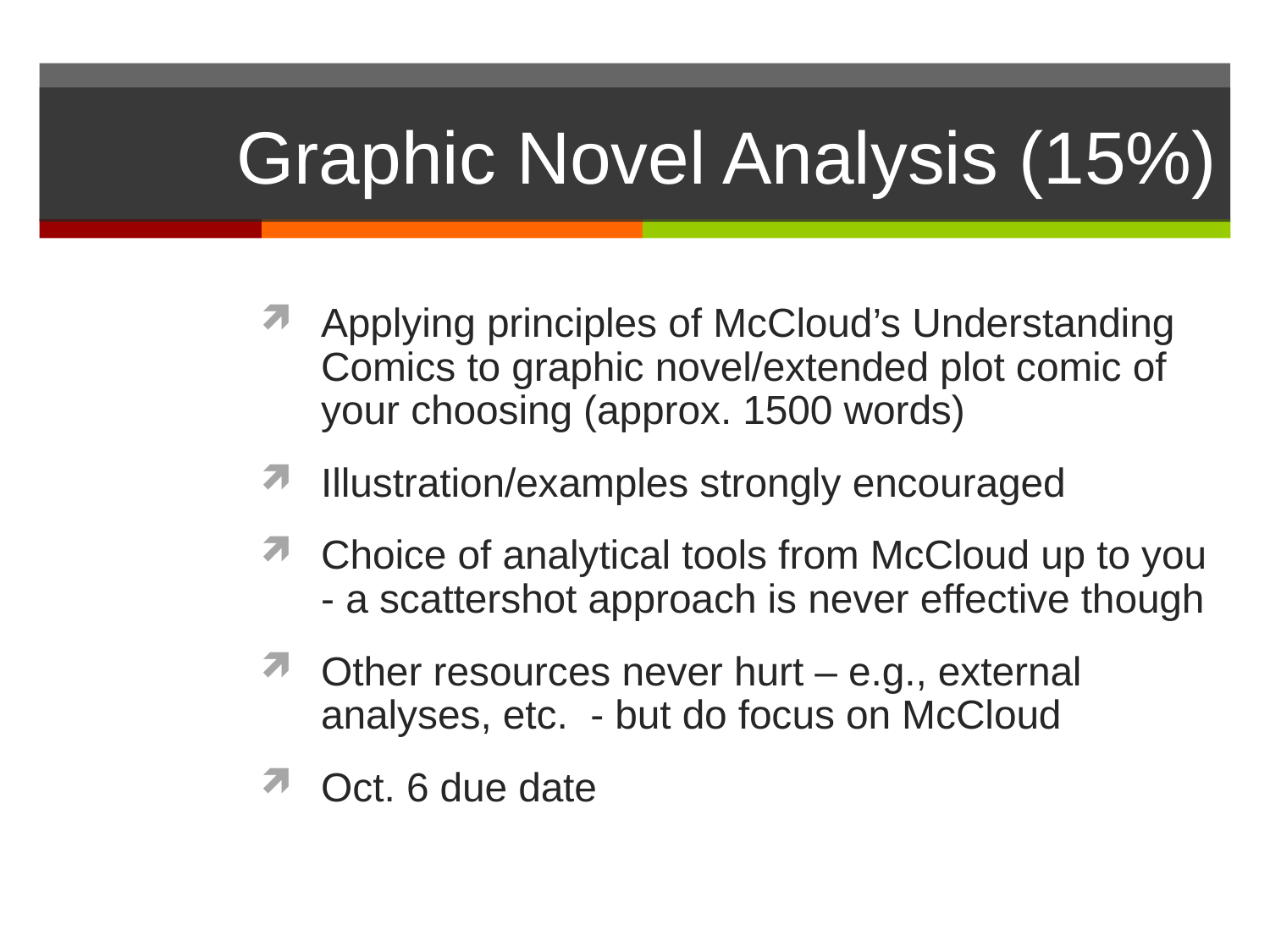

# Graphic Novel Analysis (15%)
Applying principles of McCloud’s Understanding Comics to graphic novel/extended plot comic of your choosing (approx. 1500 words)
Illustration/examples strongly encouraged
Choice of analytical tools from McCloud up to you - a scattershot approach is never effective though
Other resources never hurt – e.g., external analyses, etc.  - but do focus on McCloud
Oct. 6 due date